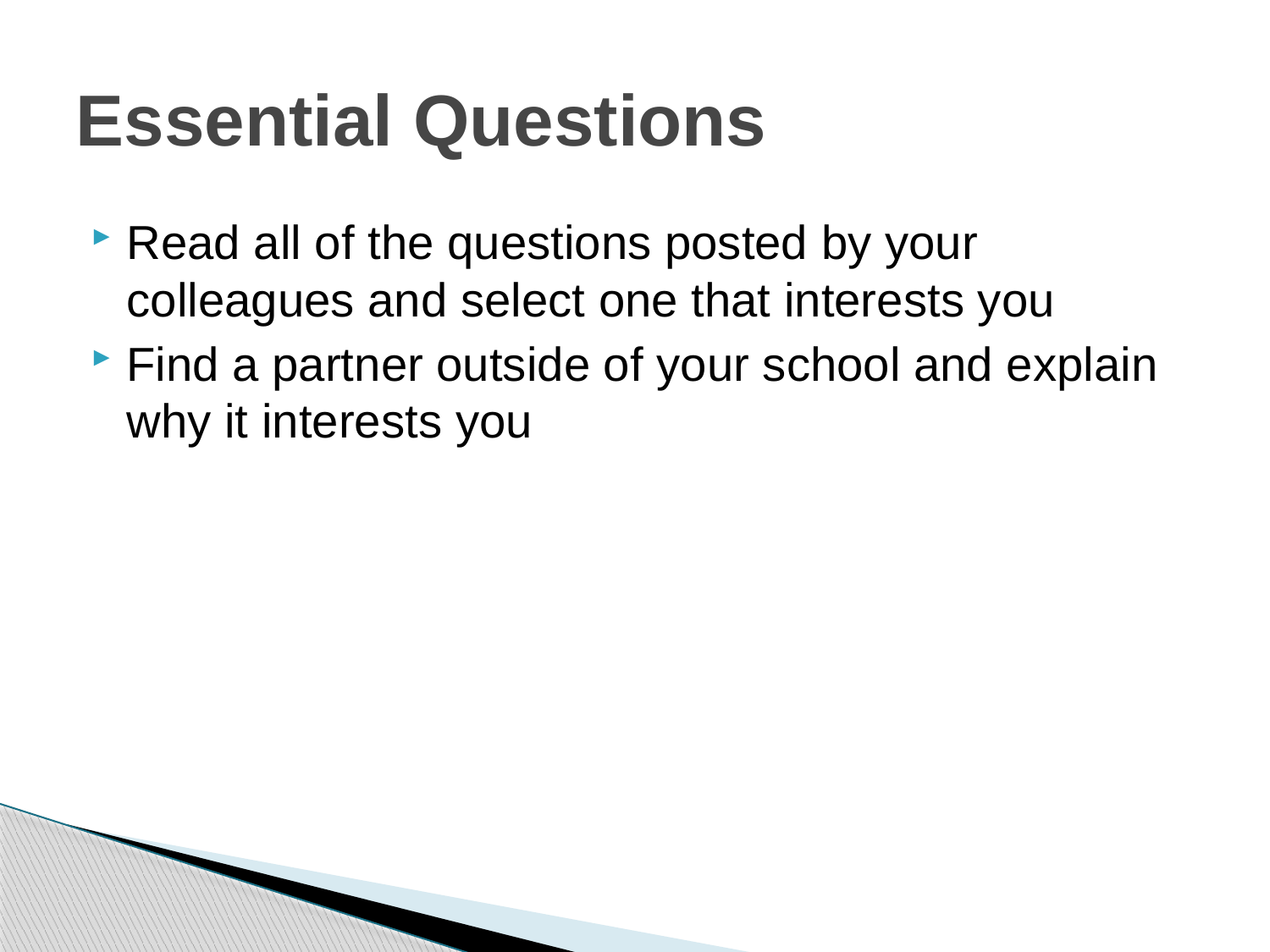

# Essential Questions
Read all of the questions posted by your colleagues and select one that interests you
Find a partner outside of your school and explain why it interests you